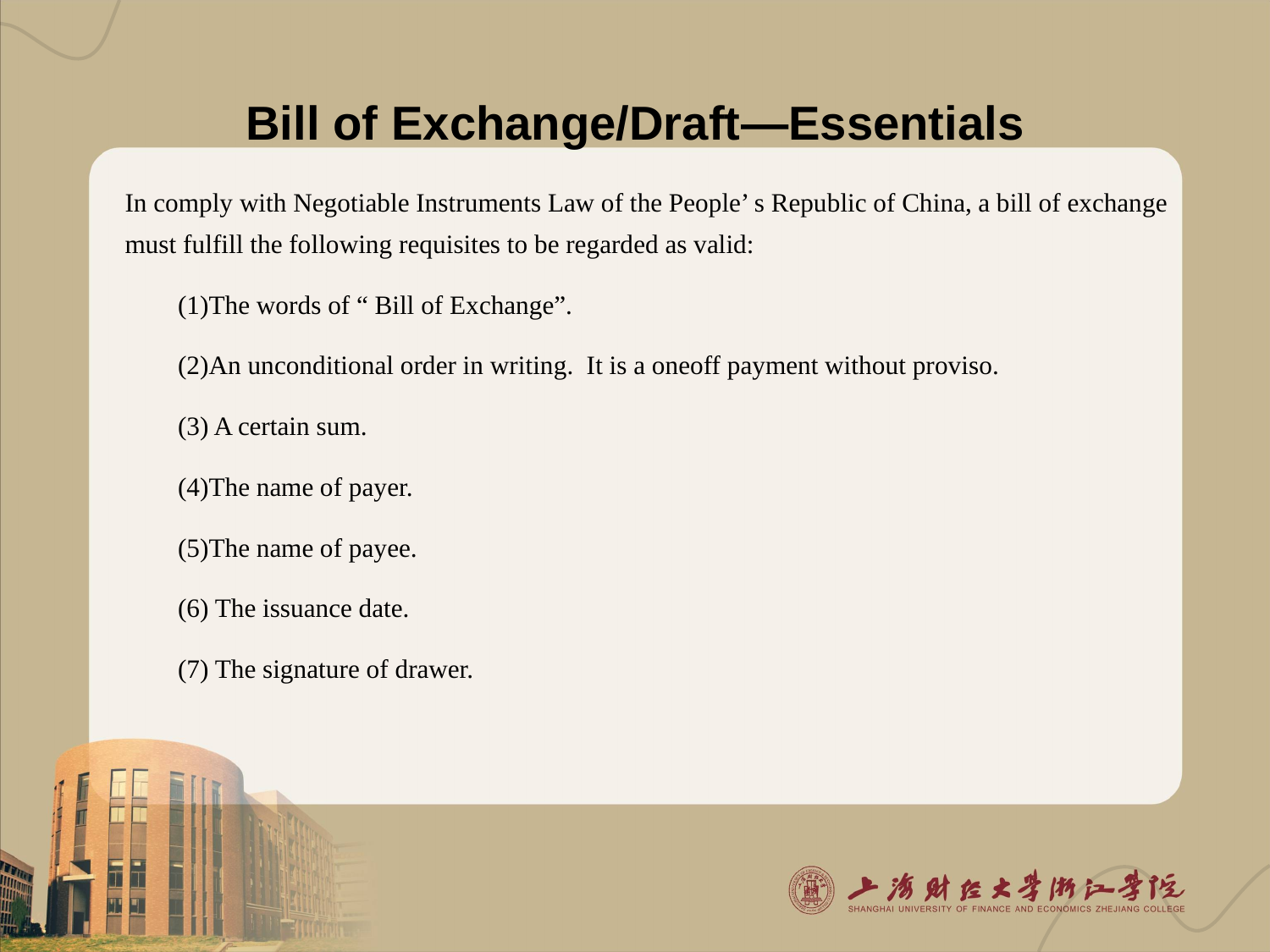

# Bill of Exchange/Draft—Essentials
In comply with Negotiable Instruments Law of the People’ s Republic of China, a bill of exchange must fulfill the following requisites to be regarded as valid:
(1)The words of “ Bill of Exchange”.
(2)An unconditional order in writing.  It is a oneoff payment without proviso.
(3) A certain sum.
(4)The name of payer.
(5)The name of payee.
(6) The issuance date.
(7) The signature of drawer.